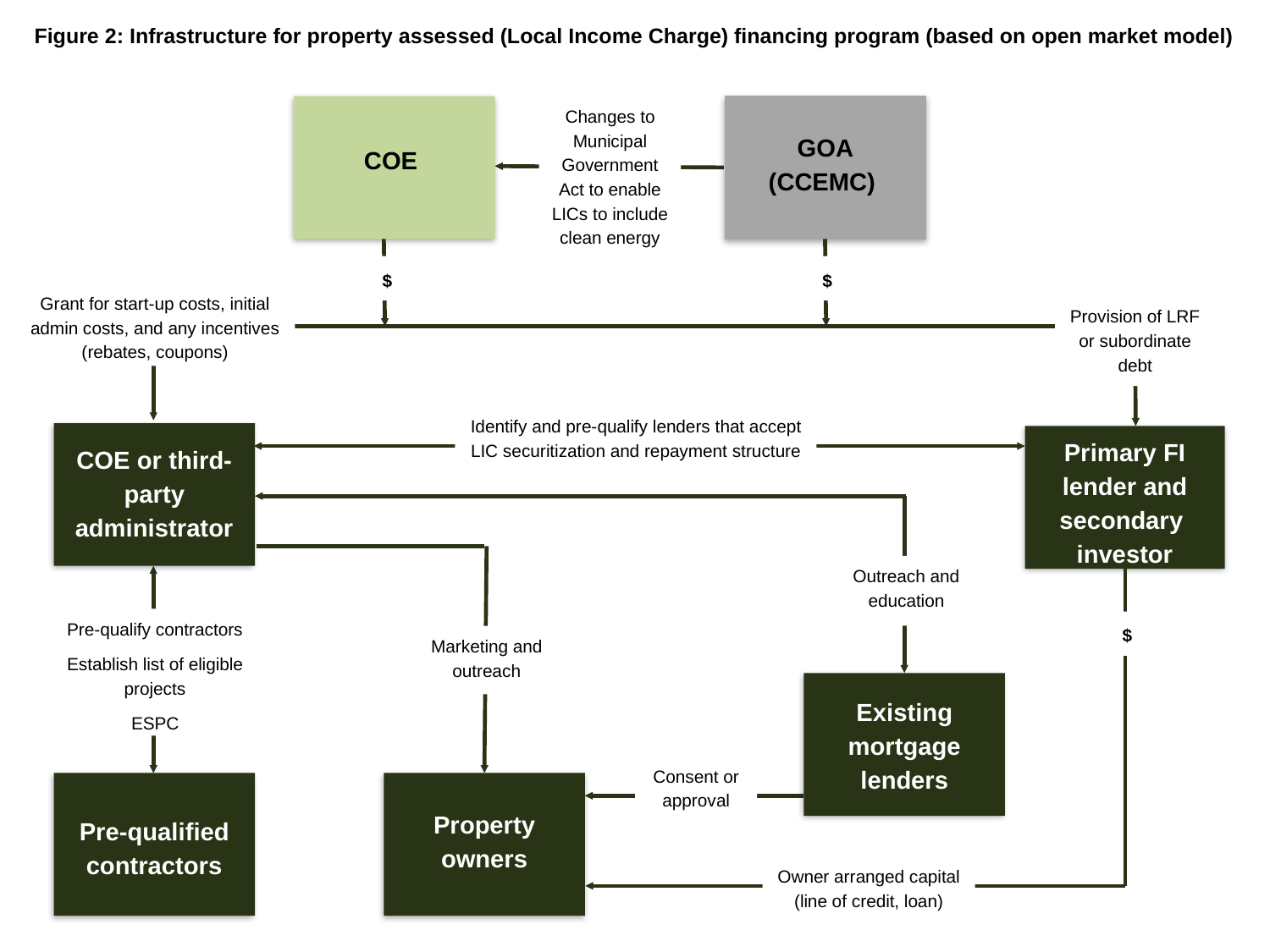

Figure 2: Infrastructure for property assessed (Local Income Charge) financing program (based on open market model)
Changes to Municipal Government Act to enable LICs to include clean energy

COE

GOA
(CCEMC)
$
$
Grant for start-up costs, initial admin costs, and any incentives (rebates, coupons)
Provision of LRF or subordinate debt
Identify and pre-qualify lenders that accept LIC securitization and repayment structure

COE or third-party administrator
Primary FI lender and secondary  investor
Outreach and education
Pre-qualify contractors
Establish list of eligible projects
ESPC
$
Marketing and outreach

Existing mortgage lenders
Consent or approval

Pre-qualified contractors

Property owners
Owner arranged capital
(line of credit, loan)